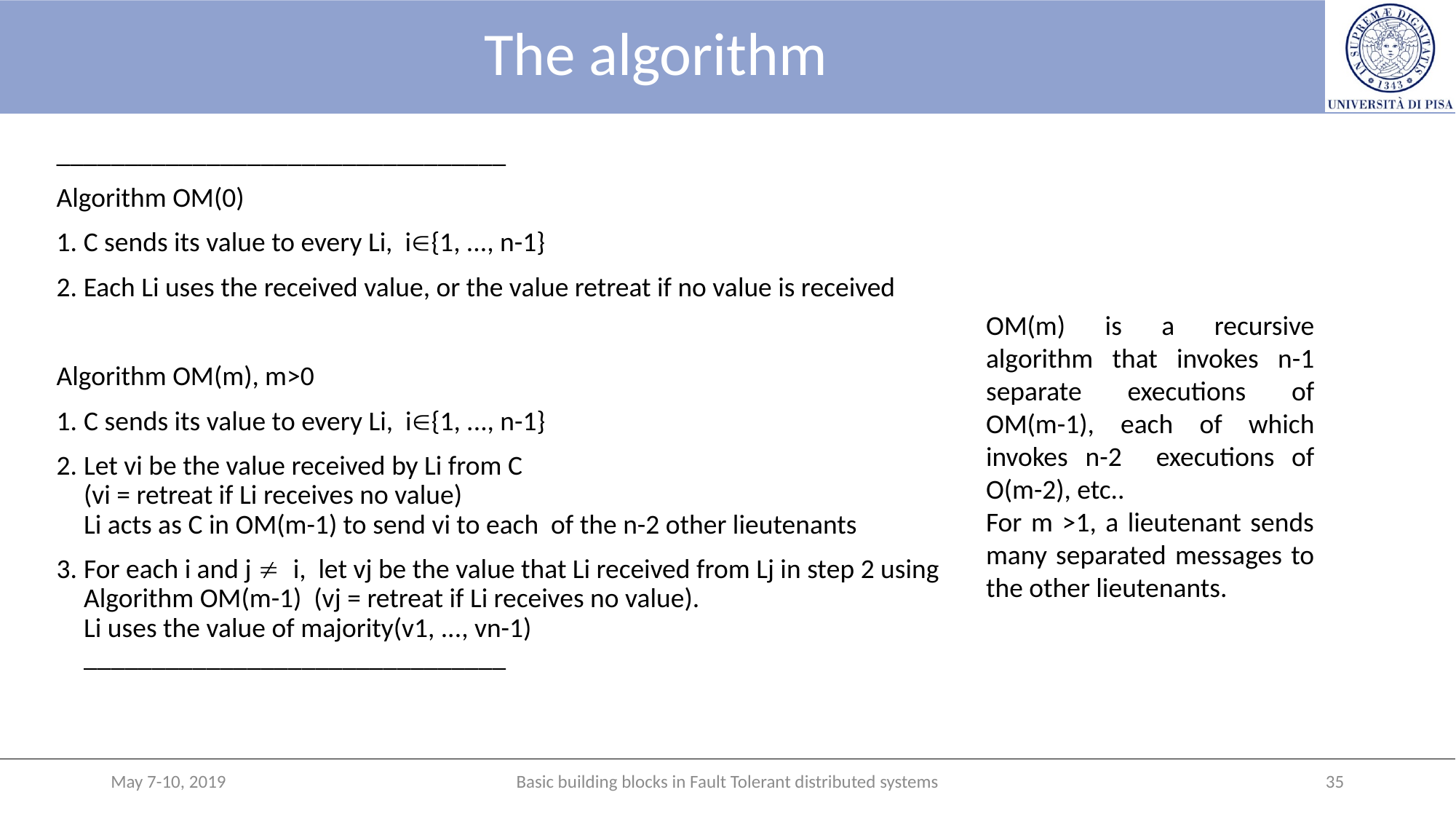

# The algorithm
_________________________________
Algorithm OM(0)
1. C sends its value to every Li,  i∈{1, ..., n-1}
2. Each Li uses the received value, or the value retreat if no value is received

Algorithm OM(m), m>0
C sends its value to every Li,  i∈{1, ..., n-1}
Let vi be the value received by Li from C
(vi = retreat if Li receives no value)
Li acts as C in OM(m-1) to send vi to each  of the n-2 other lieutenants
For each i and j ≠ i,  let vj be the value that Li received from Lj in step 2 using Algorithm OM(m-1)  (vj = retreat if Li receives no value).
Li uses the value of majority(v1, ..., vn-1)
_______________________________

OM(m) is a recursive algorithm that invokes n-1 separate executions of OM(m-1), each of which invokes n-2  executions of O(m-2), etc..
For m >1, a lieutenant sends many separated messages to the other lieutenants.
May 7-10, 2019
Basic building blocks in Fault Tolerant distributed systems
35